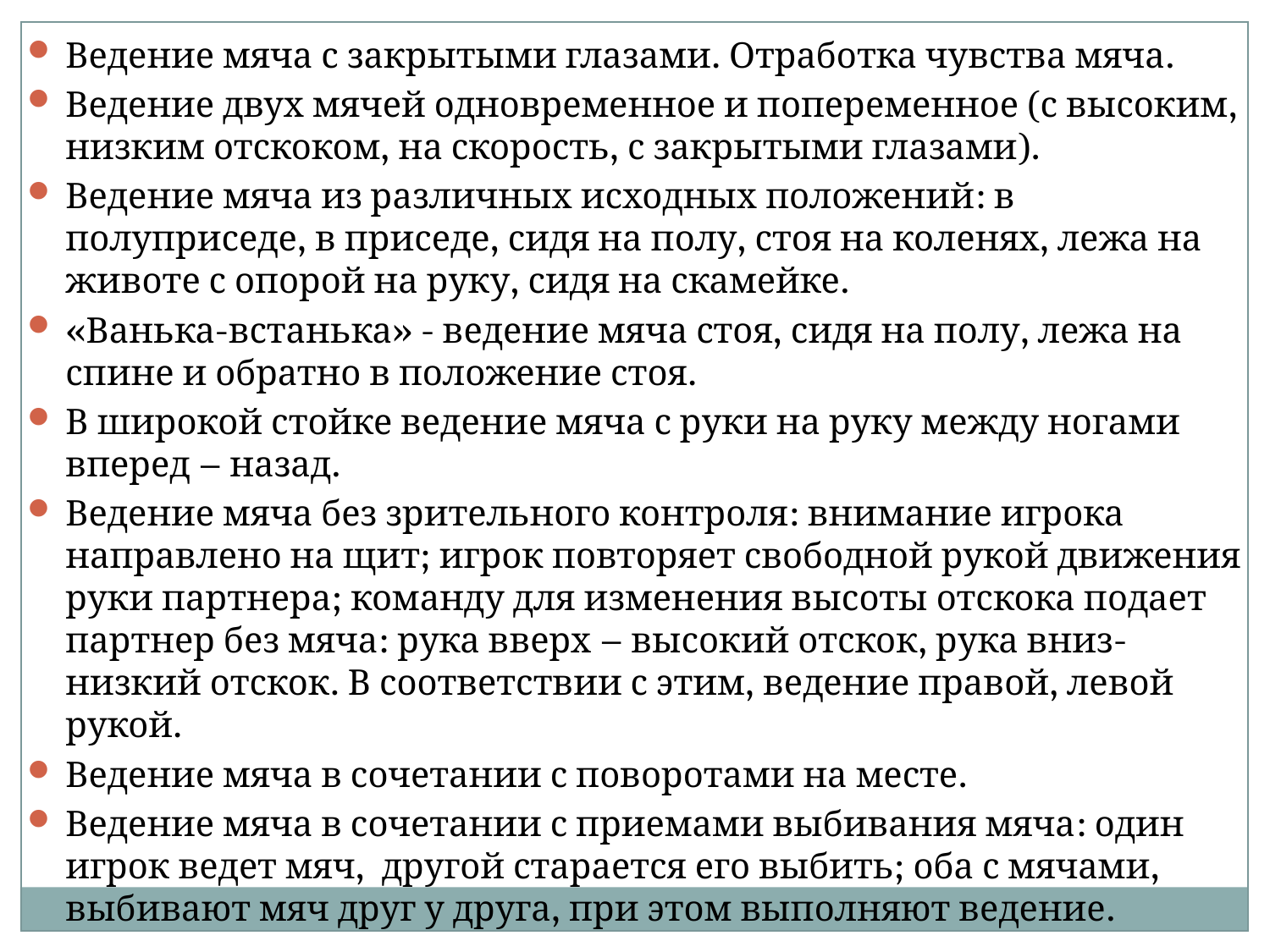

Ведение мяча с закрытыми глазами. Отработка чувства мяча.
Ведение двух мячей одновременное и попеременное (с высоким, низким отскоком, на скорость, с закрытыми глазами).
Ведение мяча из различных исходных положений: в полуприседе, в приседе, сидя на полу, стоя на коленях, лежа на животе с опорой на руку, сидя на скамейке.
«Ванька-встанька» - ведение мяча стоя, сидя на полу, лежа на спине и обратно в положение стоя.
В широкой стойке ведение мяча с руки на руку между ногами вперед – назад.
Ведение мяча без зрительного контроля: внимание игрока направлено на щит; игрок повторяет свободной рукой движения руки партнера; команду для изменения высоты отскока подает партнер без мяча: рука вверх – высокий отскок, рука вниз- низкий отскок. В соответствии с этим, ведение правой, левой рукой.
Ведение мяча в сочетании с поворотами на месте.
Ведение мяча в сочетании с приемами выбивания мяча: один игрок ведет мяч,  другой старается его выбить; оба с мячами, выбивают мяч друг у друга, при этом выполняют ведение.